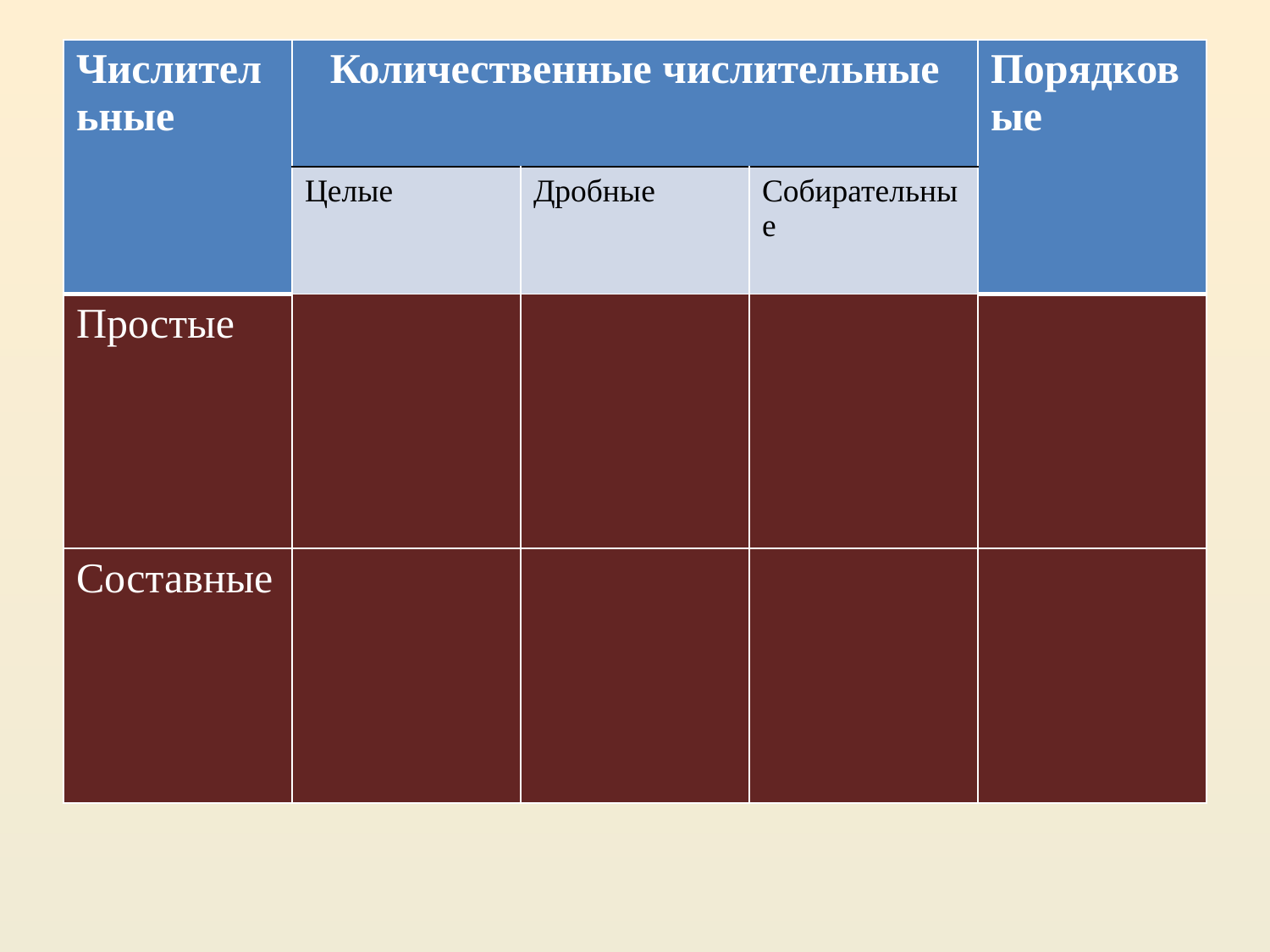

#
| Числительные | Количественные числительные |  |  | Порядковые |
| --- | --- | --- | --- | --- |
|  | Целые | Дробные | Собирательные |  |
| Простые |  |  |  |  |
| Составные |  |  |  |  |